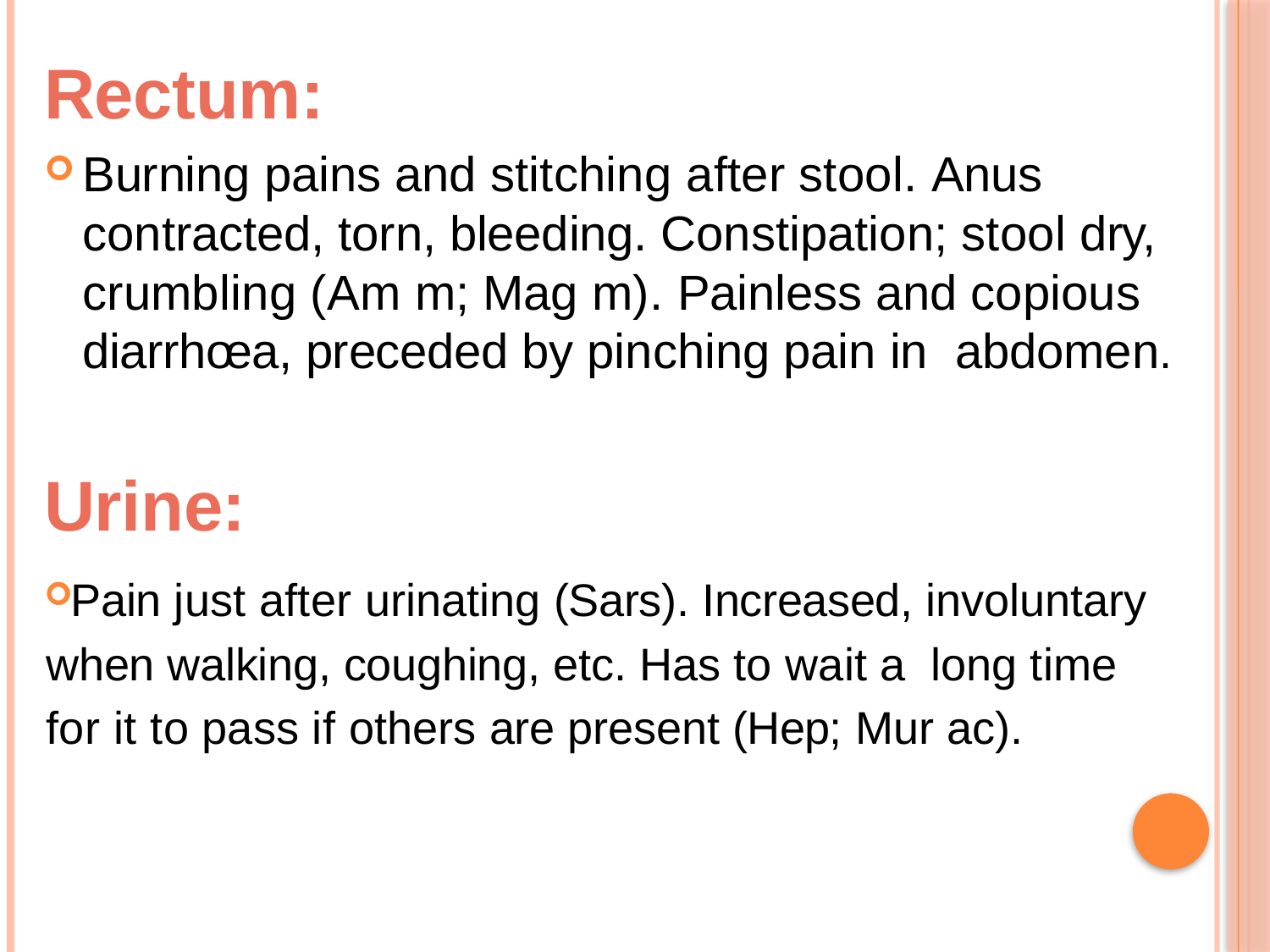

Rectum:
Burning pains and stitching after stool. Anus contracted, torn, bleeding. Constipation; stool dry,  crumbling (Am m; Mag m). Painless and copious diarrhœa, preceded by pinching pain in  abdomen.

Urine:
Pain just after urinating (Sars). Increased, involuntary when walking, coughing, etc. Has to wait a  long time for it to pass if others are present (Hep; Mur ac).